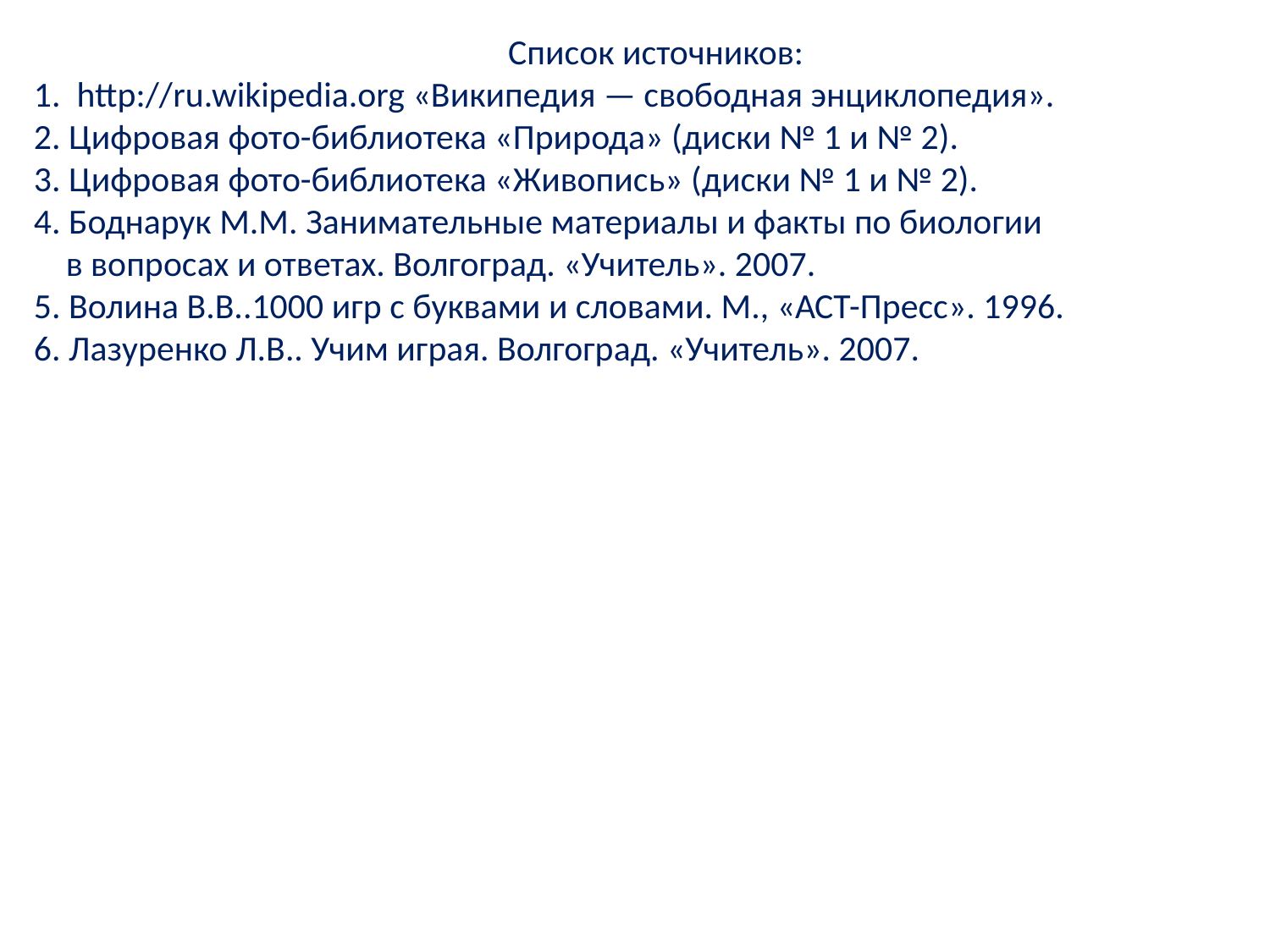

Список источников:
1.  http://ru.wikipedia.org «Википедия — свободная энциклопедия».
2. Цифровая фото-библиотека «Природа» (диски № 1 и № 2).
3. Цифровая фото-библиотека «Живопись» (диски № 1 и № 2).
4. Боднарук М.М. Занимательные материалы и факты по биологии
    в вопросах и ответах. Волгоград. «Учитель». 2007.
5. Волина В.В..1000 игр с буквами и словами. М., «АСТ-Пресс». 1996.
6. Лазуренко Л.В.. Учим играя. Волгоград. «Учитель». 2007.